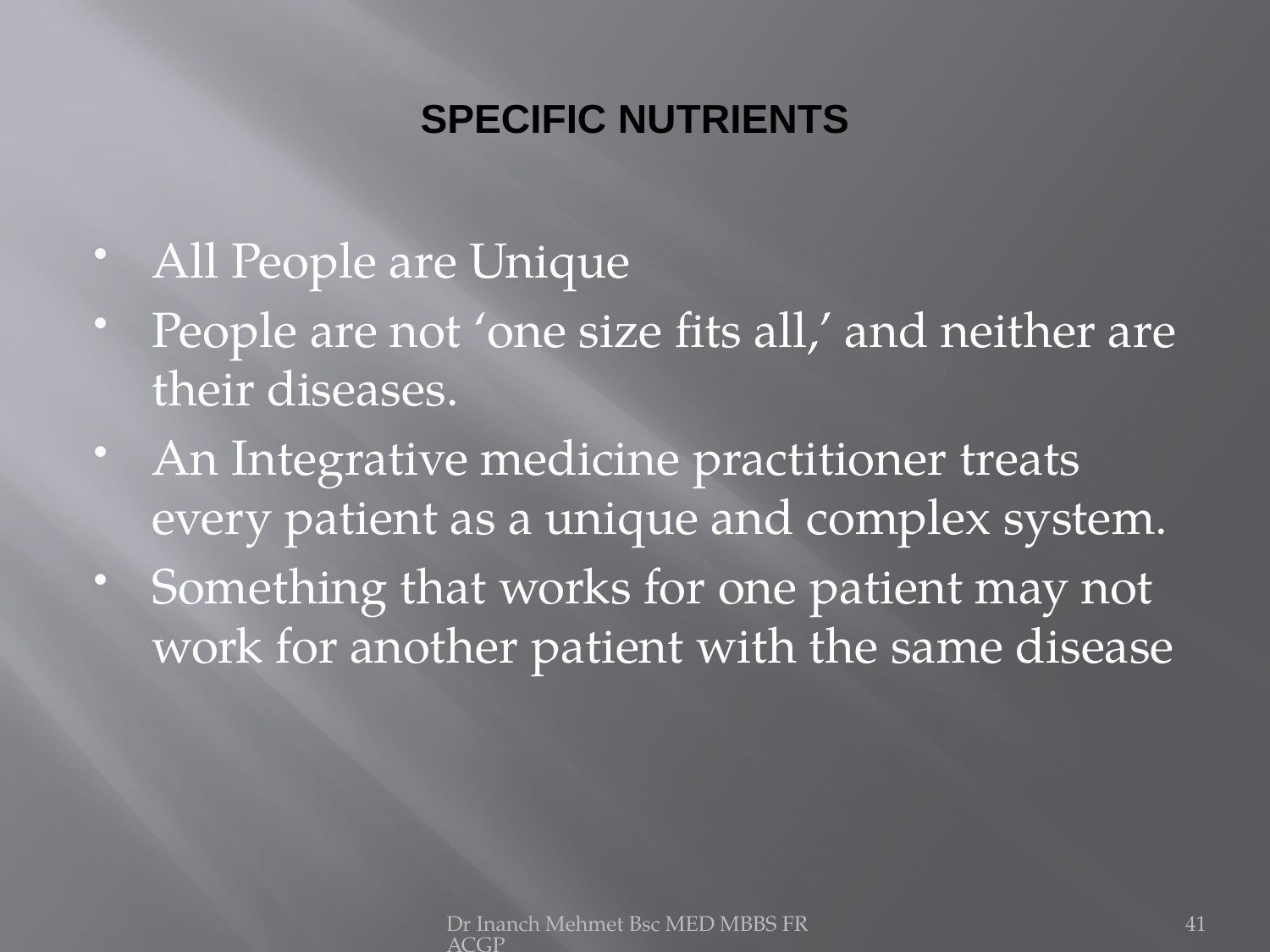

# SPECIFIC NUTRIENTS
All People are Unique
People are not ‘one size fits all,’ and neither are their diseases.
An Integrative medicine practitioner treats every patient as a unique and complex system.
Something that works for one patient may not work for another patient with the same disease

Dr Inanch Mehmet Bsc MED MBBS FRACGP
41